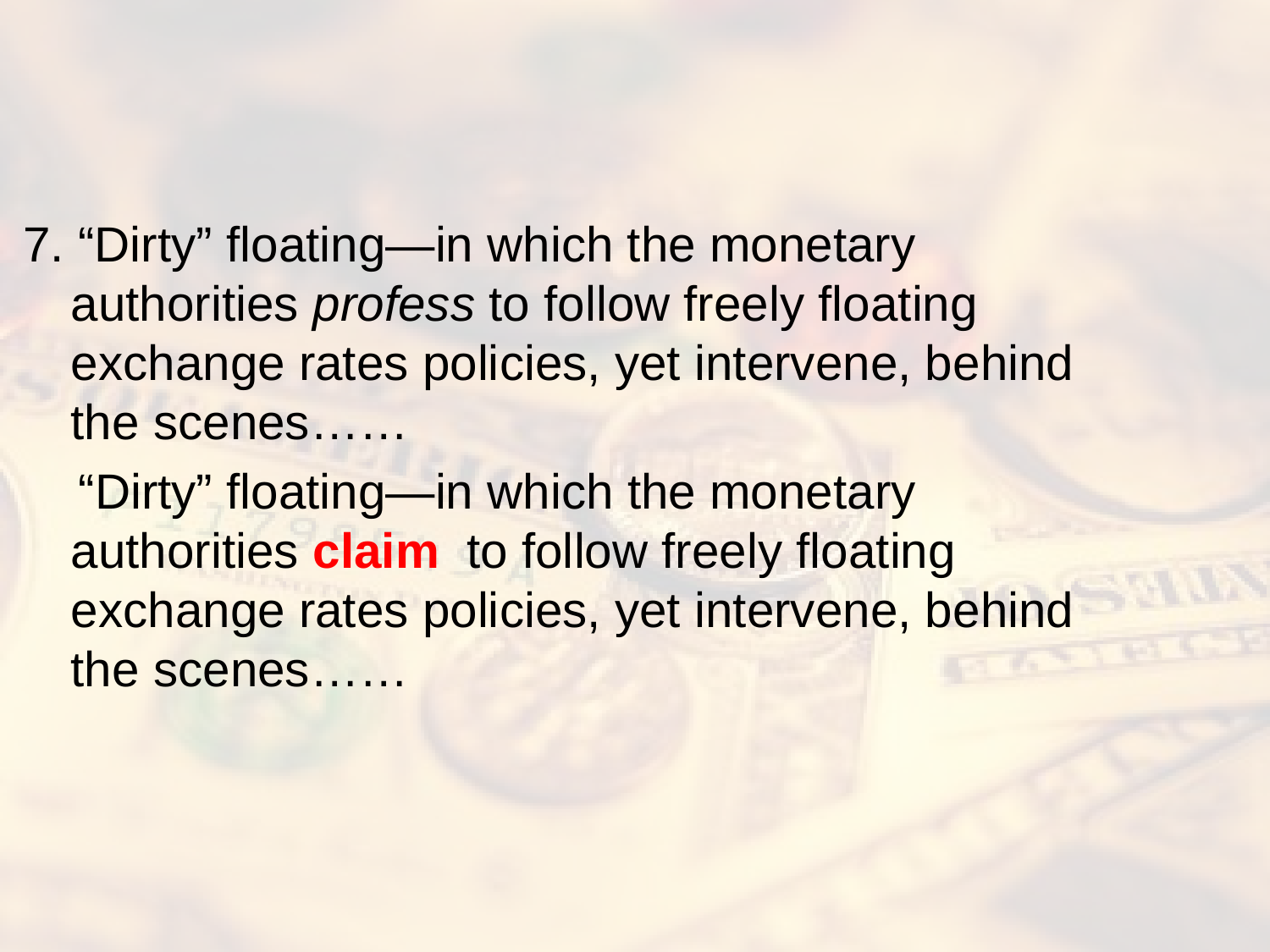

#
7. “Dirty” floating—in which the monetary authorities profess to follow freely floating exchange rates policies, yet intervene, behind the scenes……
    “Dirty” floating—in which the monetary authorities claim  to follow freely floating exchange rates policies, yet intervene, behind the scenes……